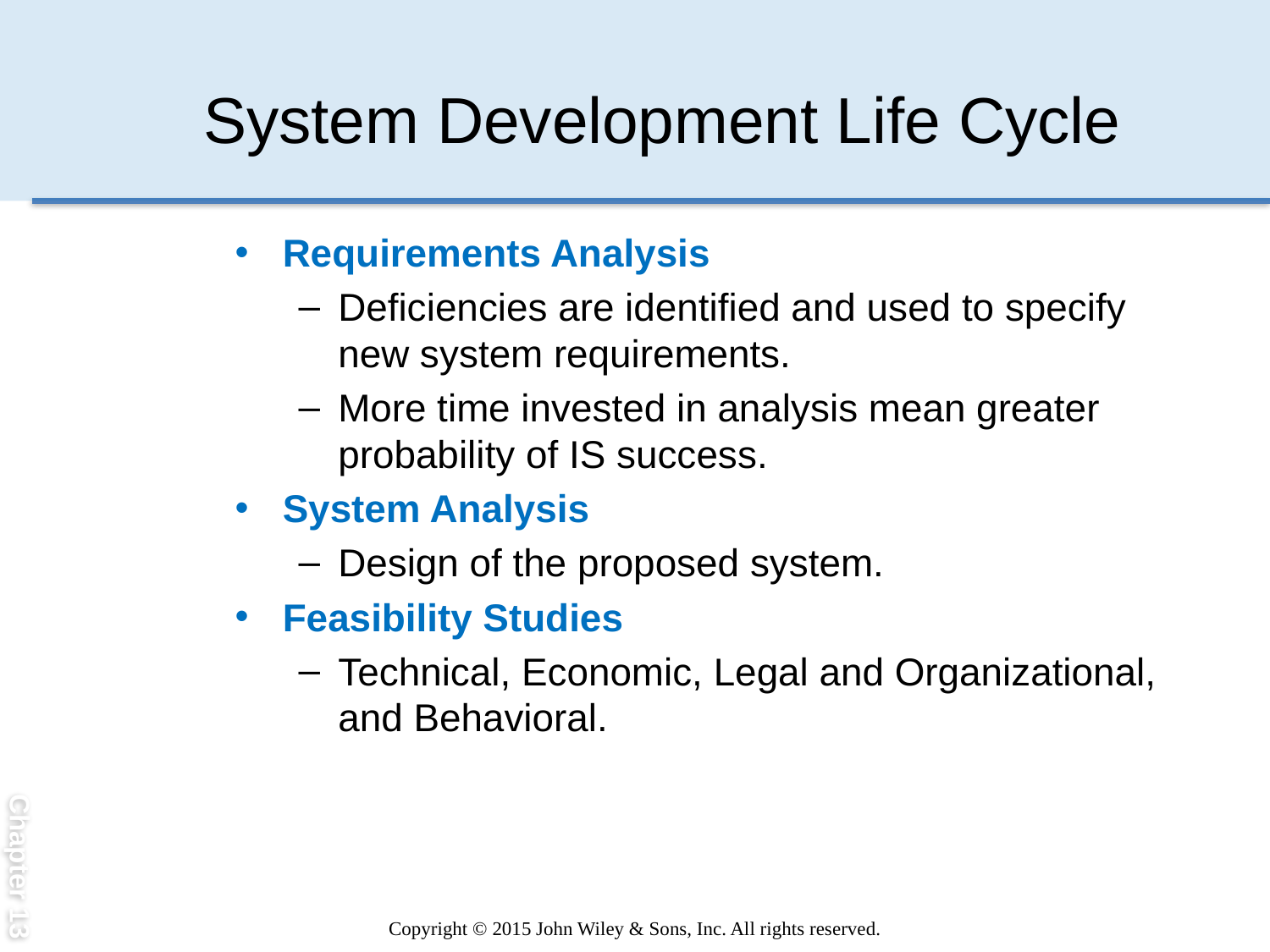

Chapter 13
# System Development Life Cycle
Requirements Analysis
Deficiencies are identified and used to specify new system requirements.
More time invested in analysis mean greater probability of IS success.
System Analysis
Design of the proposed system.
Feasibility Studies
Technical, Economic, Legal and Organizational, and Behavioral.